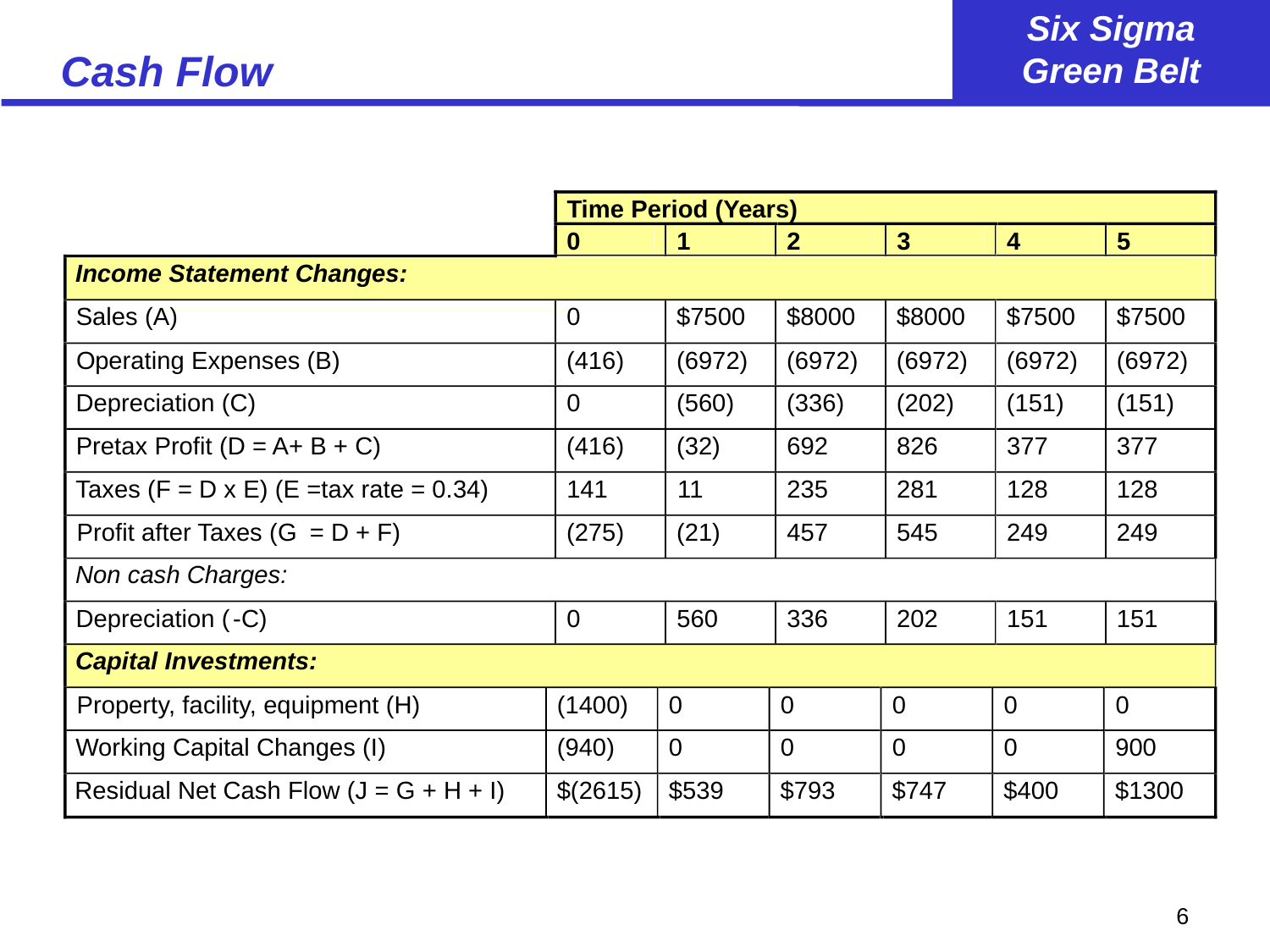

# Cash Flow

Time Period (Years)

0

1

2

3

4

5

Income Statement Changes:

Sales (A)

0

$7500

$8000

$8000

$7500

$7500

O
perating Expenses (B)

(416)

(6972)

(6972)

(6972)

(6972)

(6972)

Depreciation (C)

0

(560)

(336)

(202)

(151)

(151)

Pretax Profit (D = A+ B + C)

(416)

(32)

692

826

377

377

Taxes (F = D x E) (E =tax rate = 0.34)

141

11

235

281

128

128

Profit after Taxes (G
= D + F)

(275)

(21)

457

545

249

249

Non cash Charges:

Depreciation (
-
C)

0

560

336

202

151

151

Capital Investments:

Property, facility, equipment (H)

(1400)

0

0

0

0

0

Working Capital Changes (I)

(940)

0

0

0

0

900

Residual Net Cash Flow (J = G + H + I)

$(2615)

$539

$793

$747

$400

$1300